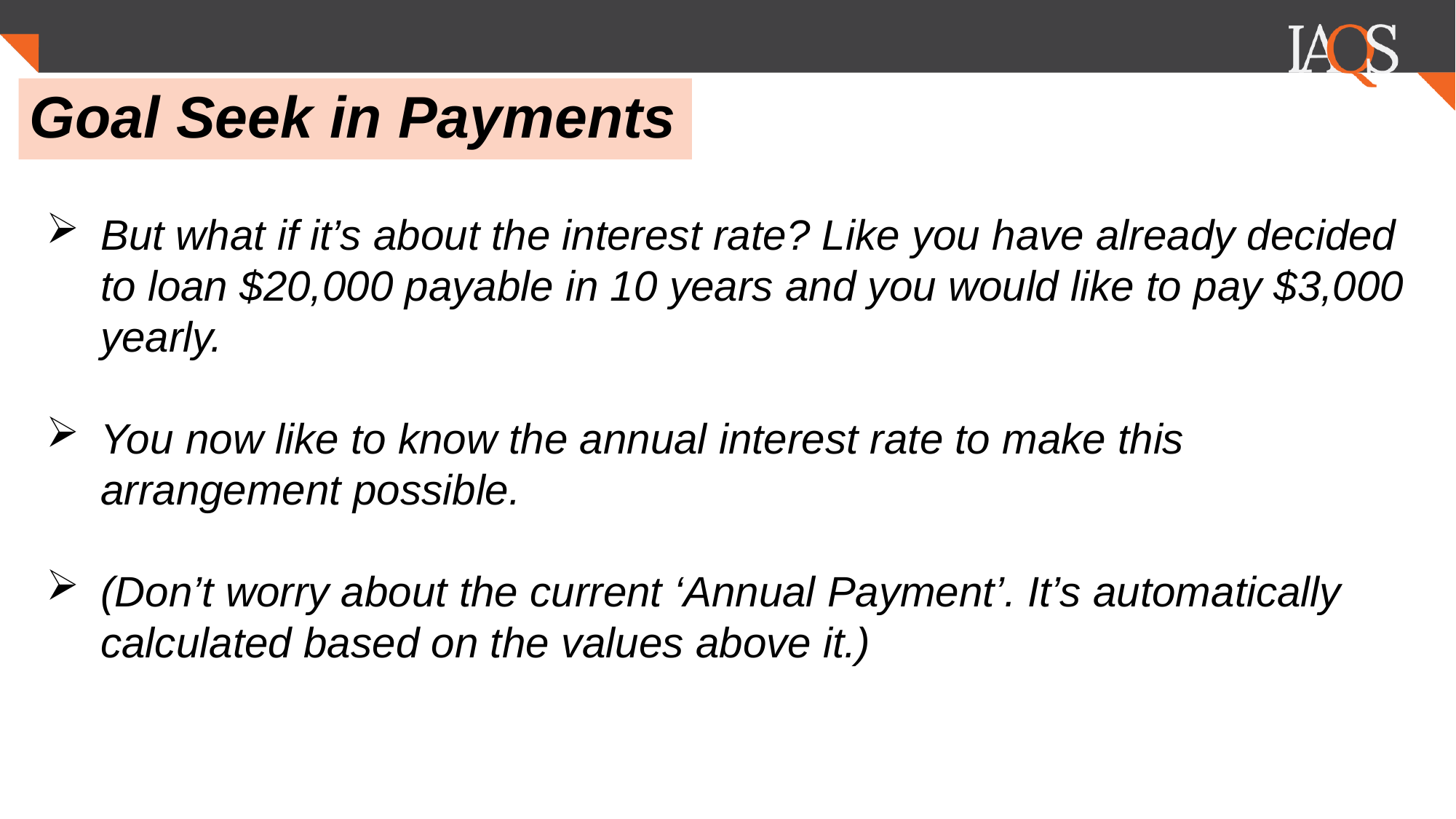

.
# Goal Seek in Payments

But what if it’s about the interest rate? Like you have already decided to loan $20,000 payable in 10 years and you would like to pay $3,000 yearly.

You now like to know the annual interest rate to make this arrangement possible.

(Don’t worry about the current ‘Annual Payment’. It’s automatically calculated based on the values above it.)